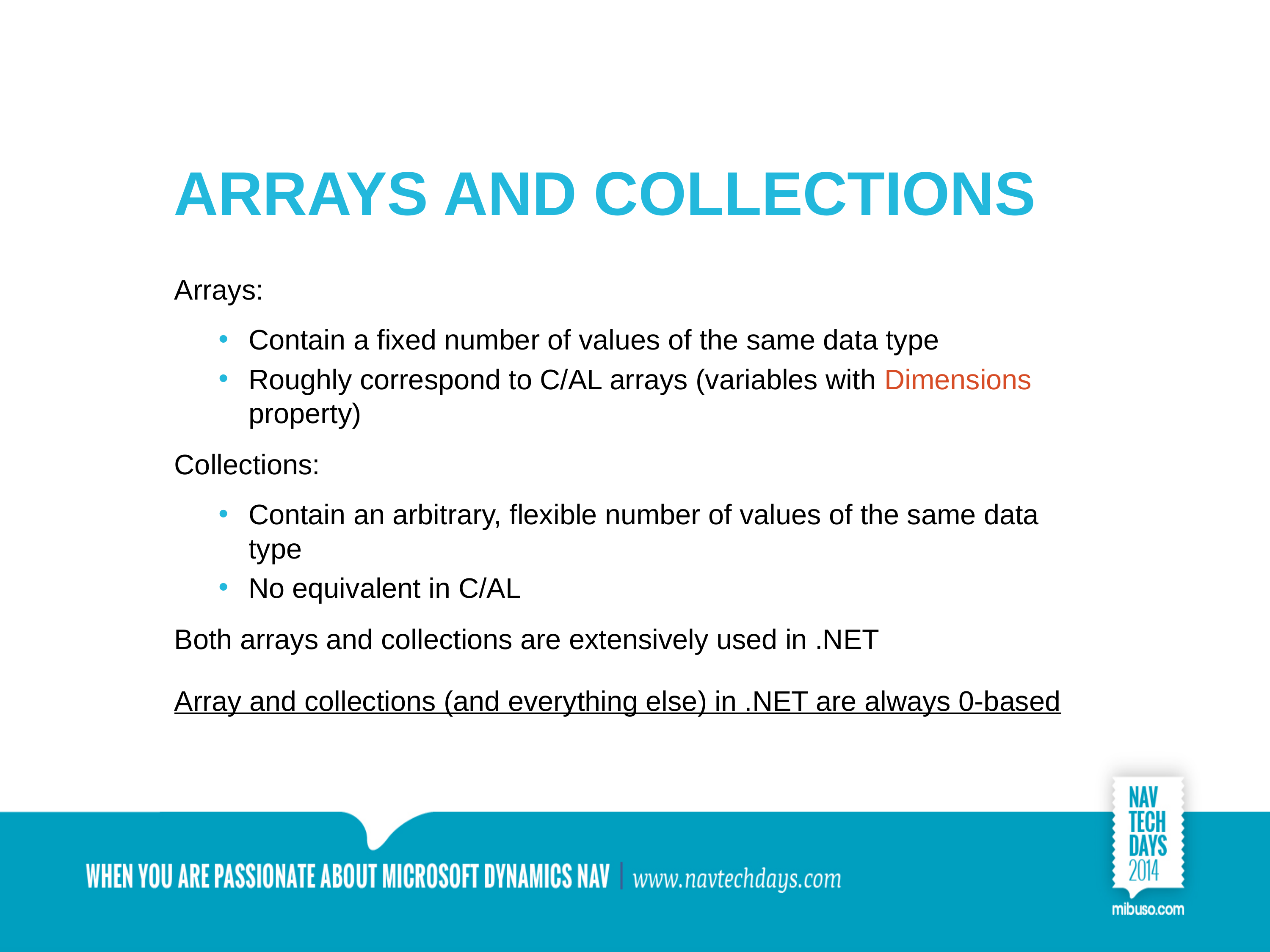

# Arrays and Collections
Arrays:
Contain a fixed number of values of the same data type
Roughly correspond to C/AL arrays (variables with Dimensions property)
Collections:
Contain an arbitrary, flexible number of values of the same data type
No equivalent in C/AL
Both arrays and collections are extensively used in .NET
Array and collections (and everything else) in .NET are always 0-based